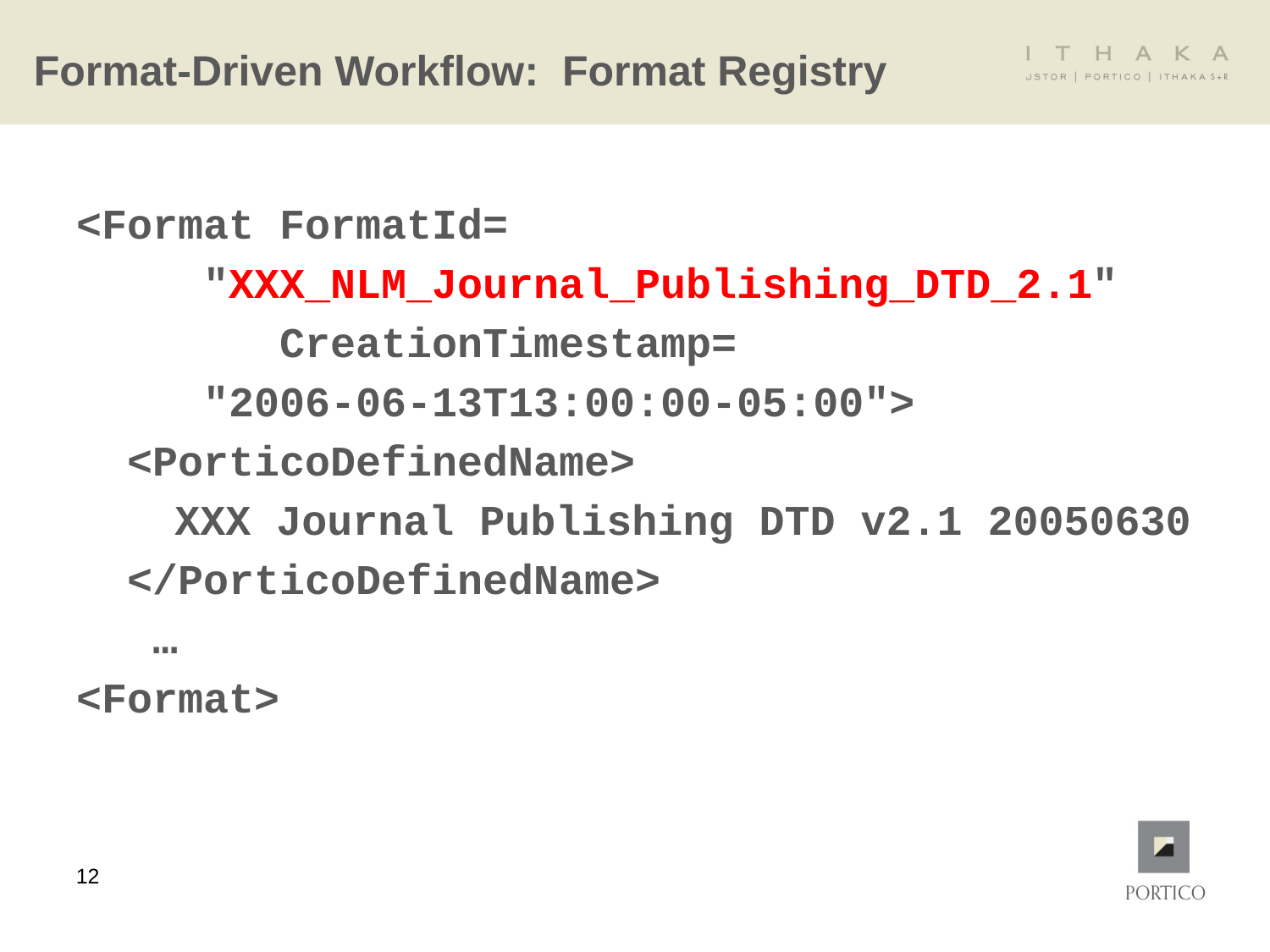

# Format-Driven Workflow:  Format Registry
<Format FormatId=
     "XXX_NLM_Journal_Publishing_DTD_2.1"
        CreationTimestamp=
     "2006-06-13T13:00:00-05:00">
  <PorticoDefinedName>
	  XXX Journal Publishing DTD v2.1 20050630
  </PorticoDefinedName>
   …
<Format>
12